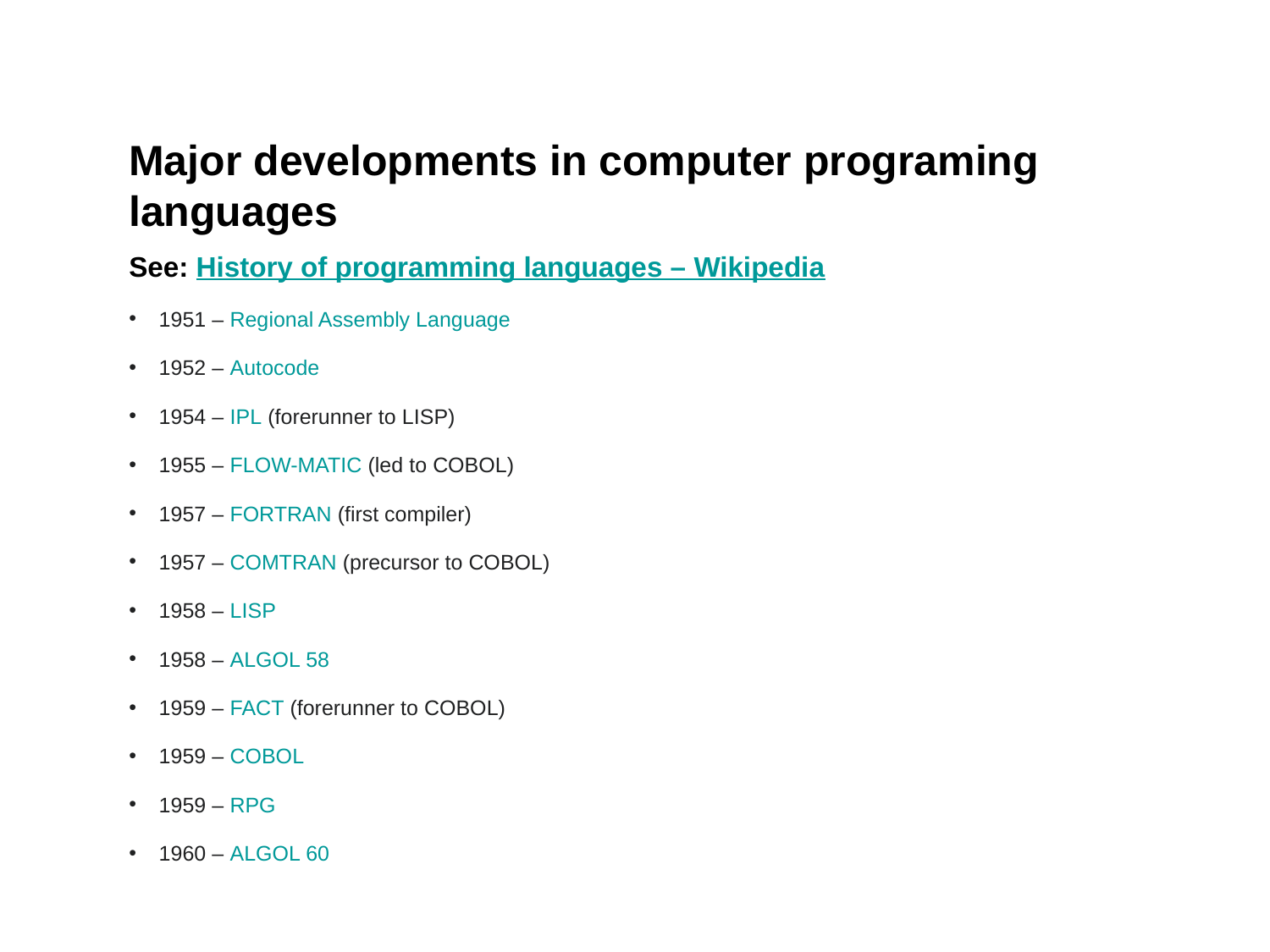

Major developments in computer programing languages
See: History of programming languages – Wikipedia
1951 – Regional Assembly Language
1952 – Autocode
1954 – IPL (forerunner to LISP)
1955 – FLOW-MATIC (led to COBOL)
1957 – FORTRAN (first compiler)
1957 – COMTRAN (precursor to COBOL)
1958 – LISP
1958 – ALGOL 58
1959 – FACT (forerunner to COBOL)
1959 – COBOL
1959 – RPG
1960 – ALGOL 60